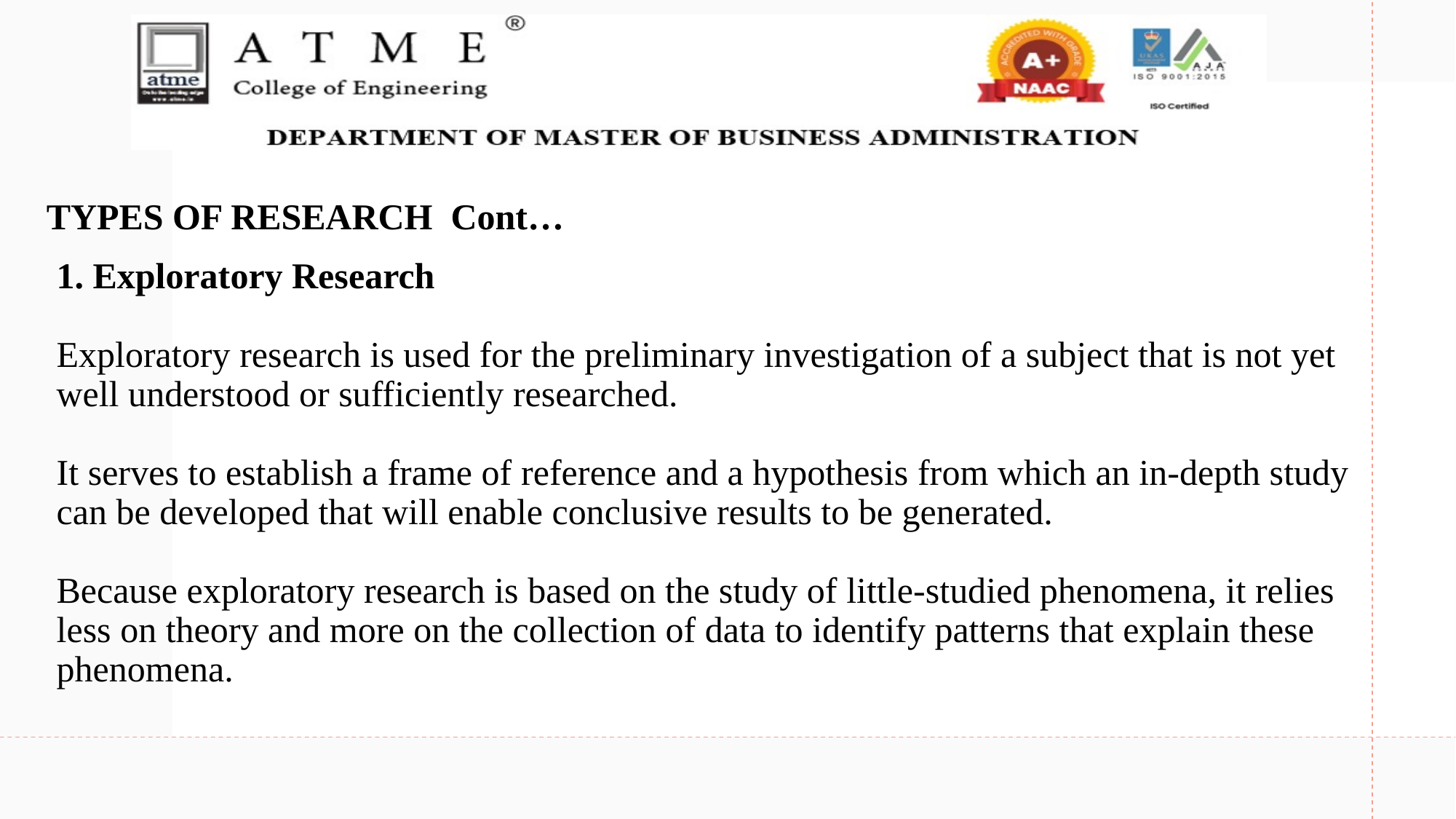

TYPES OF RESEARCH  Cont…
# 1. Exploratory Research Exploratory research is used for the preliminary investigation of a subject that is not yet well understood or sufficiently researched. It serves to establish a frame of reference and a hypothesis from which an in-depth study can be developed that will enable conclusive results to be generated. Because exploratory research is based on the study of little-studied phenomena, it relies less on theory and more on the collection of data to identify patterns that explain these phenomena.